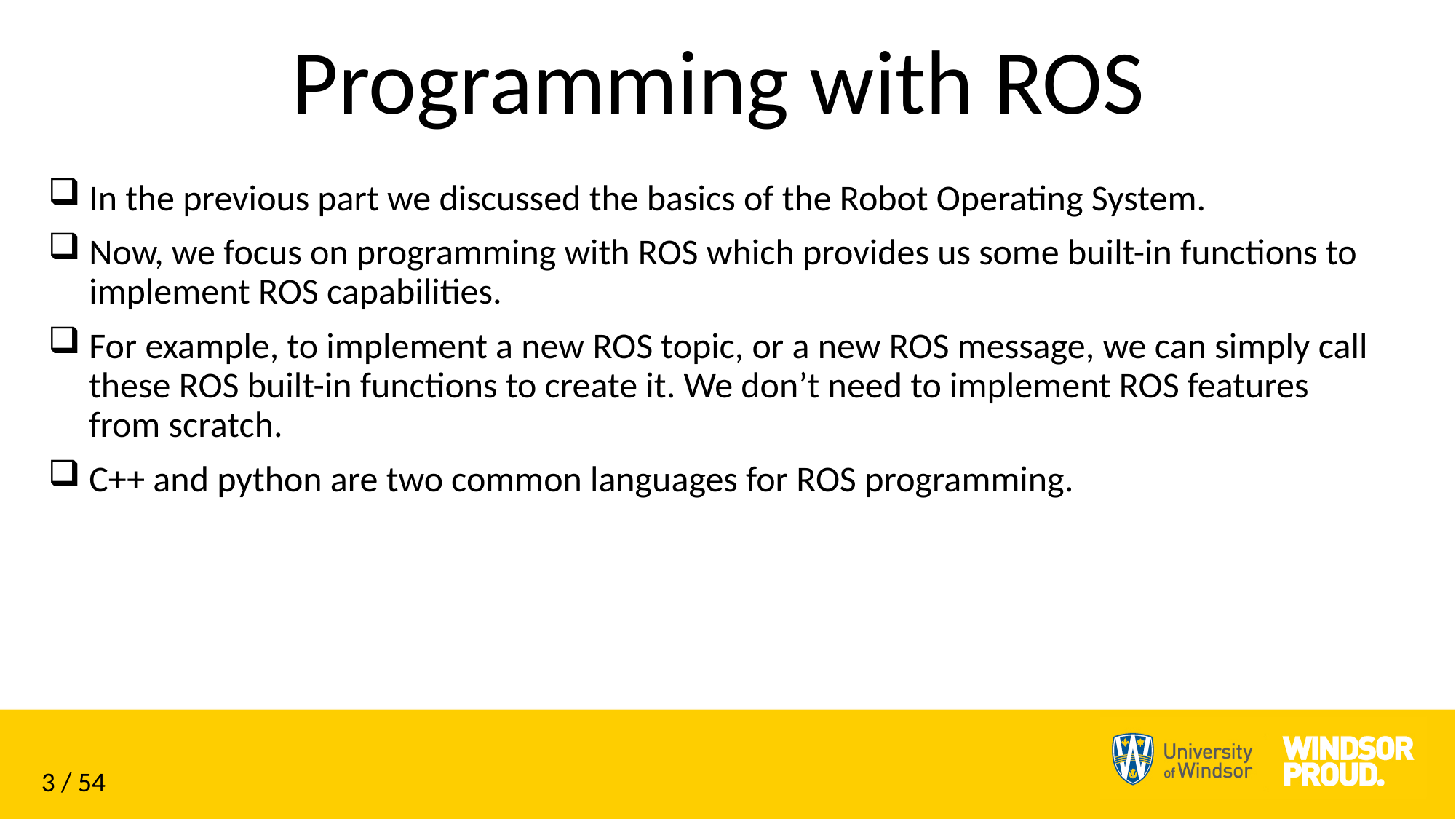

# Programming with ROS
In the previous part we discussed the basics of the Robot Operating System.
Now, we focus on programming with ROS which provides us some built-in functions to implement ROS capabilities.
For example, to implement a new ROS topic, or a new ROS message, we can simply call these ROS built-in functions to create it. We don’t need to implement ROS features from scratch.
C++ and python are two common languages for ROS programming.

3